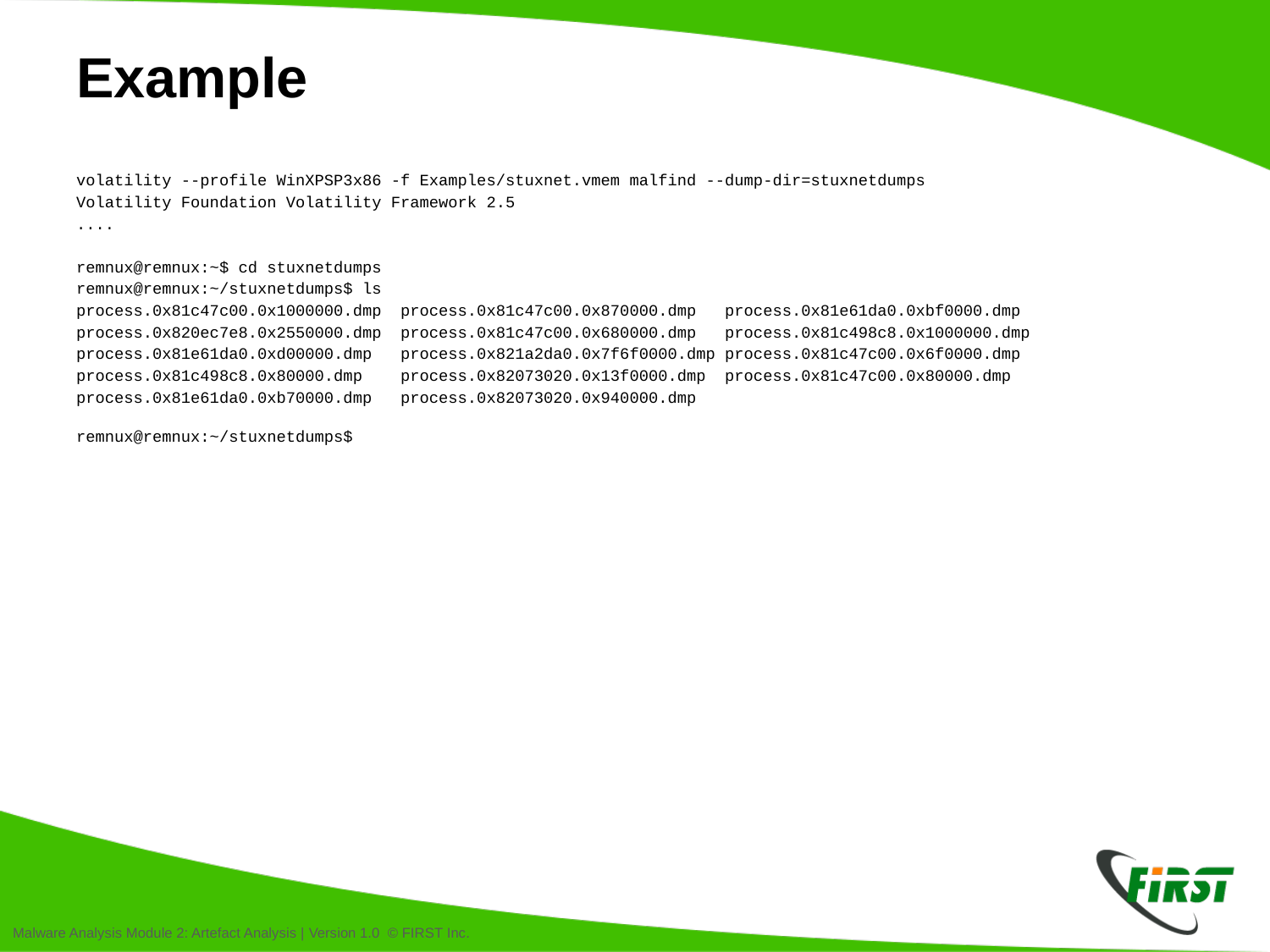

# Example
volatility --profile WinXPSP3x86 -f Examples/stuxnet.vmem malfind --dump-dir=stuxnetdumps
Volatility Foundation Volatility Framework 2.5
....
remnux@remnux:~$ cd stuxnetdumps
remnux@remnux:~/stuxnetdumps$ ls
process.0x81c47c00.0x1000000.dmp  process.0x81c47c00.0x870000.dmp   process.0x81e61da0.0xbf0000.dmp   process.0x820ec7e8.0x2550000.dmp  process.0x81c47c00.0x680000.dmp   process.0x81c498c8.0x1000000.dmp  process.0x81e61da0.0xd00000.dmp   process.0x821a2da0.0x7f6f0000.dmp process.0x81c47c00.0x6f0000.dmp   process.0x81c498c8.0x80000.dmp    process.0x82073020.0x13f0000.dmp  process.0x81c47c00.0x80000.dmp    process.0x81e61da0.0xb70000.dmp   process.0x82073020.0x940000.dmp
remnux@remnux:~/stuxnetdumps$